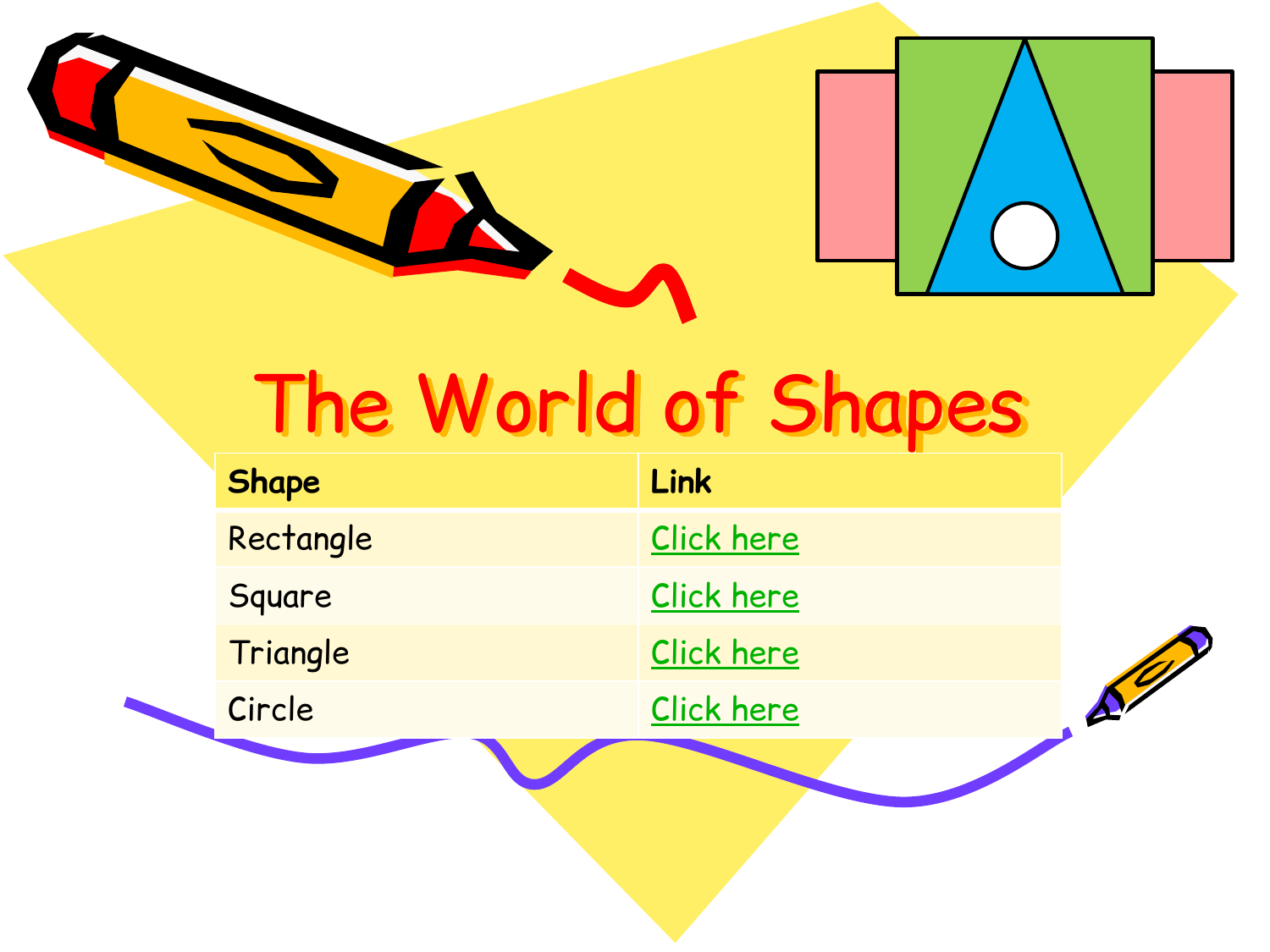

# The World of Shapes
| Shape | Link |
| --- | --- |
| Rectangle | Click here |
| Square | Click here |
| Triangle | Click here |
| Circle | Click here |